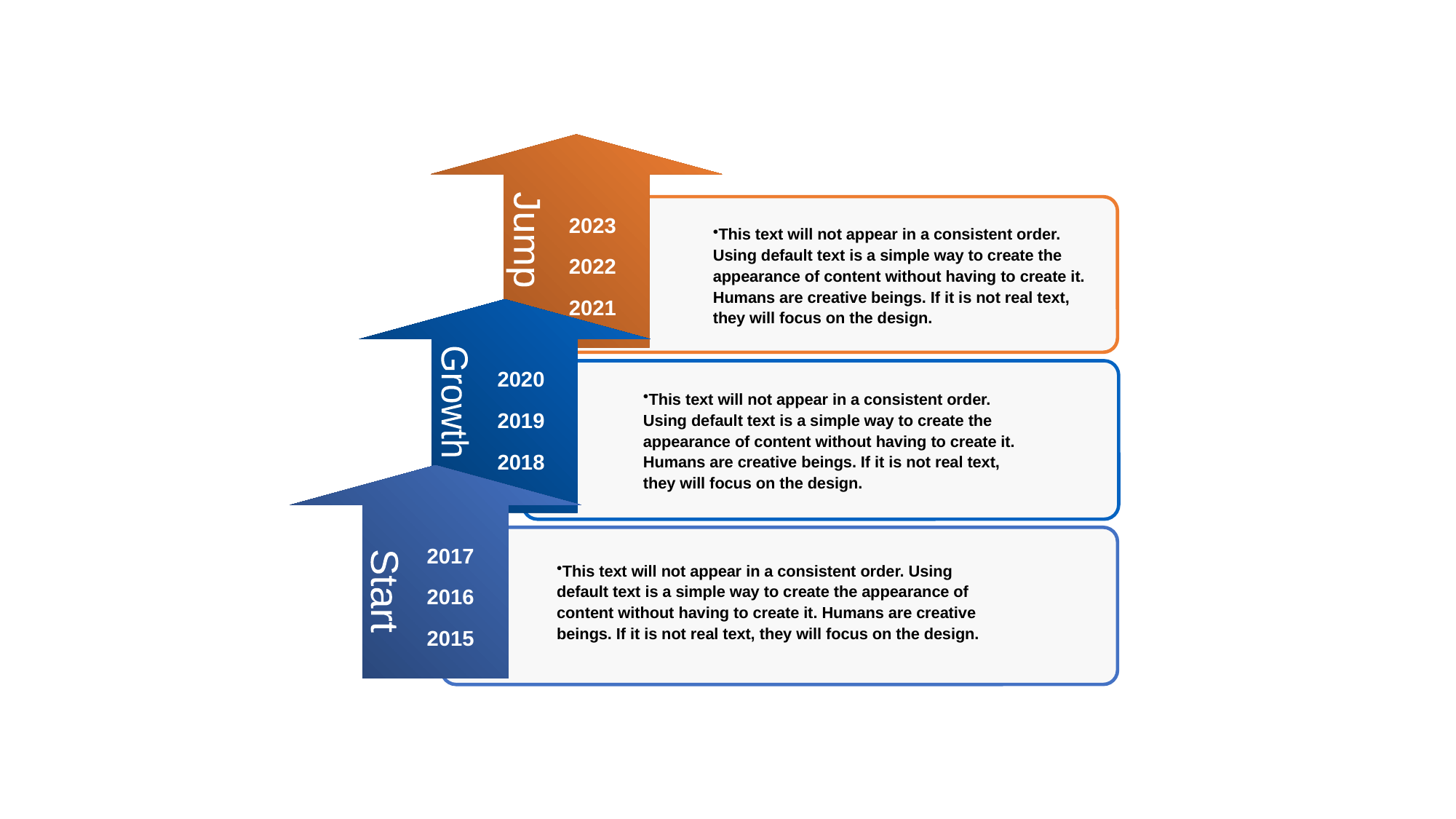

2023
2022
2021
This text will not appear in a consistent order. Using default text is a simple way to create the appearance of content without having to create it. Humans are creative beings. If it is not real text, they will focus on the design.
Jump

2020
2019
2018

This text will not appear in a consistent order. Using default text is a simple way to create the appearance of content without having to create it. Humans are creative beings. If it is not real text, they will focus on the design.
Growth

2017
2016
2015
This text will not appear in a consistent order. Using default text is a simple way to create the appearance of content without having to create it. Humans are creative beings. If it is not real text, they will focus on the design.
Start